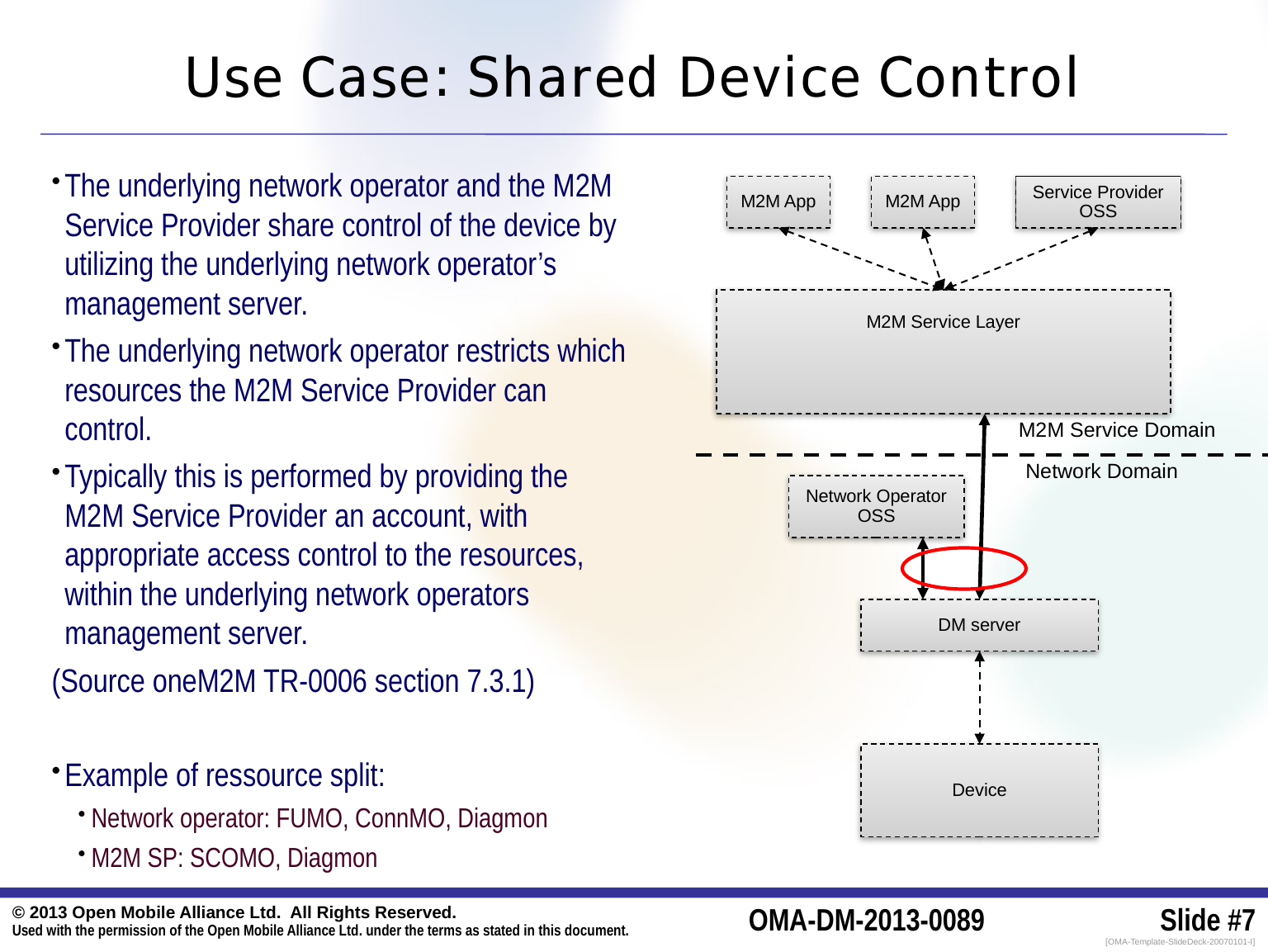

# Use Case: Shared Device Control
The underlying network operator and the M2M Service Provider share control of the device by utilizing the underlying network operator’s management server.
The underlying network operator restricts which resources the M2M Service Provider can control.
Typically this is performed by providing the M2M Service Provider an account, with appropriate access control to the resources, within the underlying network operators management server.
(Source oneM2M TR-0006 section 7.3.1)

Example of ressource split:
Network operator: FUMO, ConnMO, Diagmon
M2M SP: SCOMO, Diagmon
M2M App
M2M App
Service Provider OSS
M2M Service Layer

M2M Service Domain
Network Domain
Network Operator OSS

DM server
Device